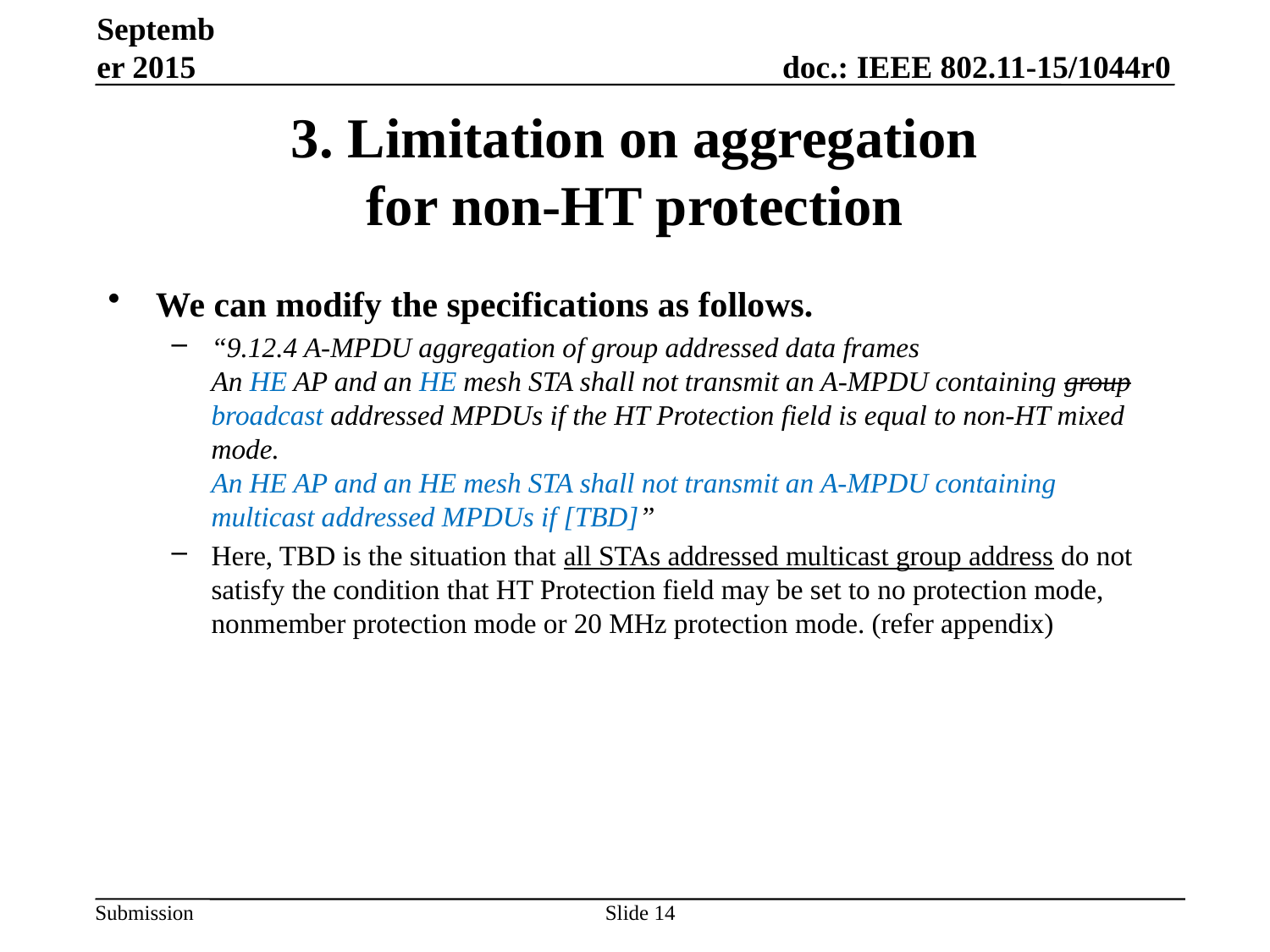

September 2015
# 3. Limitation on aggregation for non-HT protection
We can modify the specifications as follows.
“9.12.4 A-MPDU aggregation of group addressed data frames
An HE AP and an HE mesh STA shall not transmit an A-MPDU containing group broadcast addressed MPDUs if the HT Protection field is equal to non-HT mixed mode.
An HE AP and an HE mesh STA shall not transmit an A-MPDU containing multicast addressed MPDUs if [TBD]”
Here, TBD is the situation that all STAs addressed multicast group address do not satisfy the condition that HT Protection field may be set to no protection mode, nonmember protection mode or 20 MHz protection mode. (refer appendix)
Slide 14
Yusuke Tanaka, Sony Corporation